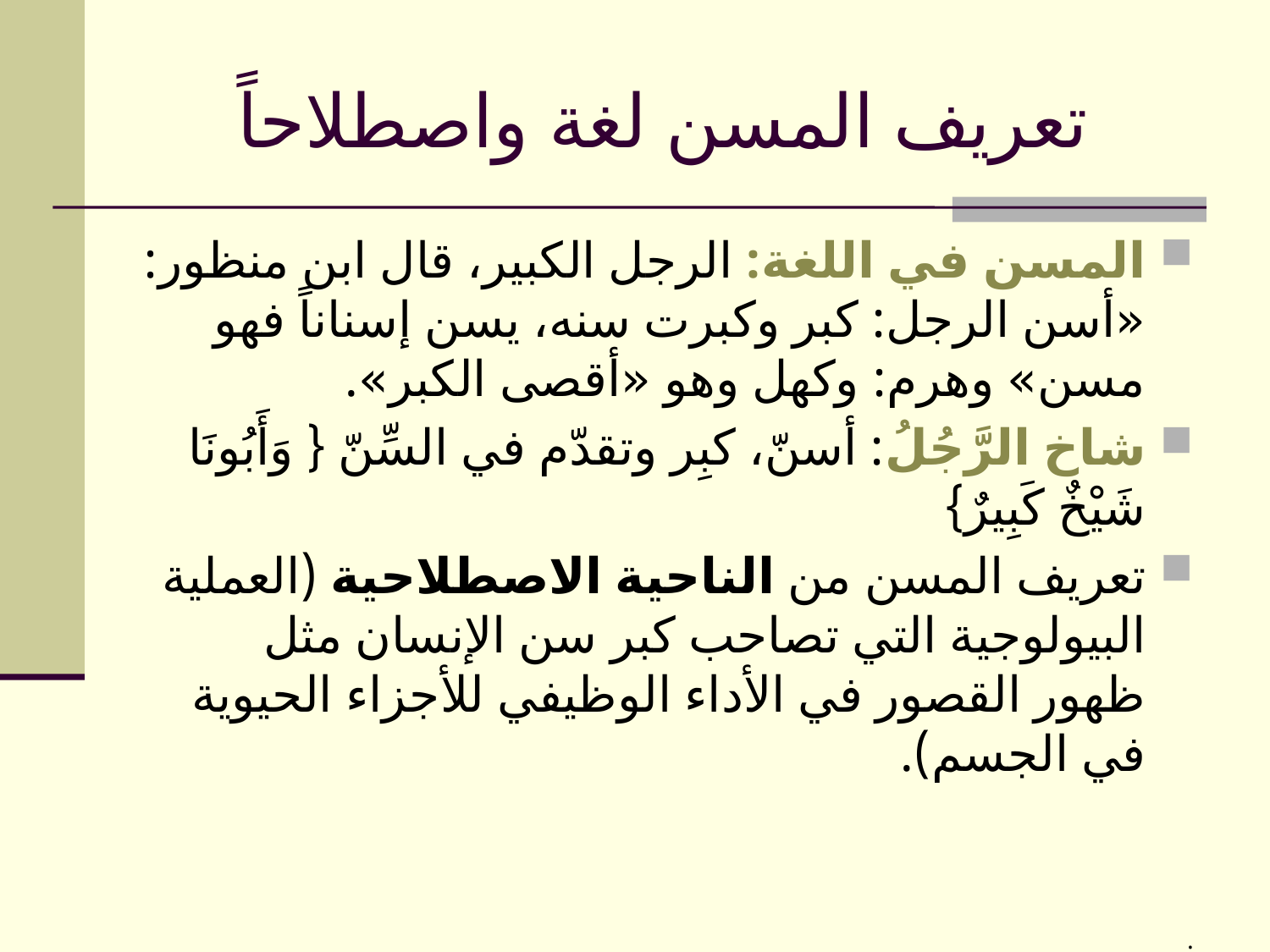

# تعريف المسن لغة واصطلاحاً
المسن في اللغة: الرجل الكبير، قال ابن منظور: «أسن الرجل: كبر وكبرت سنه، يسن إسناناً فهو مسن» وهرم: وكهل وهو «أقصى الكبر».
شاخ الرَّجُلُ: أسنّ، كبِر وتقدّم في السِّنّ { وَأَبُونَا شَيْخٌ كَبِيرٌ}
تعريف المسن من الناحية الاصطلاحية (العملية البيولوجية التي تصاحب كبر سن الإنسان مثل ظهور القصور في الأداء الوظيفي للأجزاء الحيوية في الجسم).

.